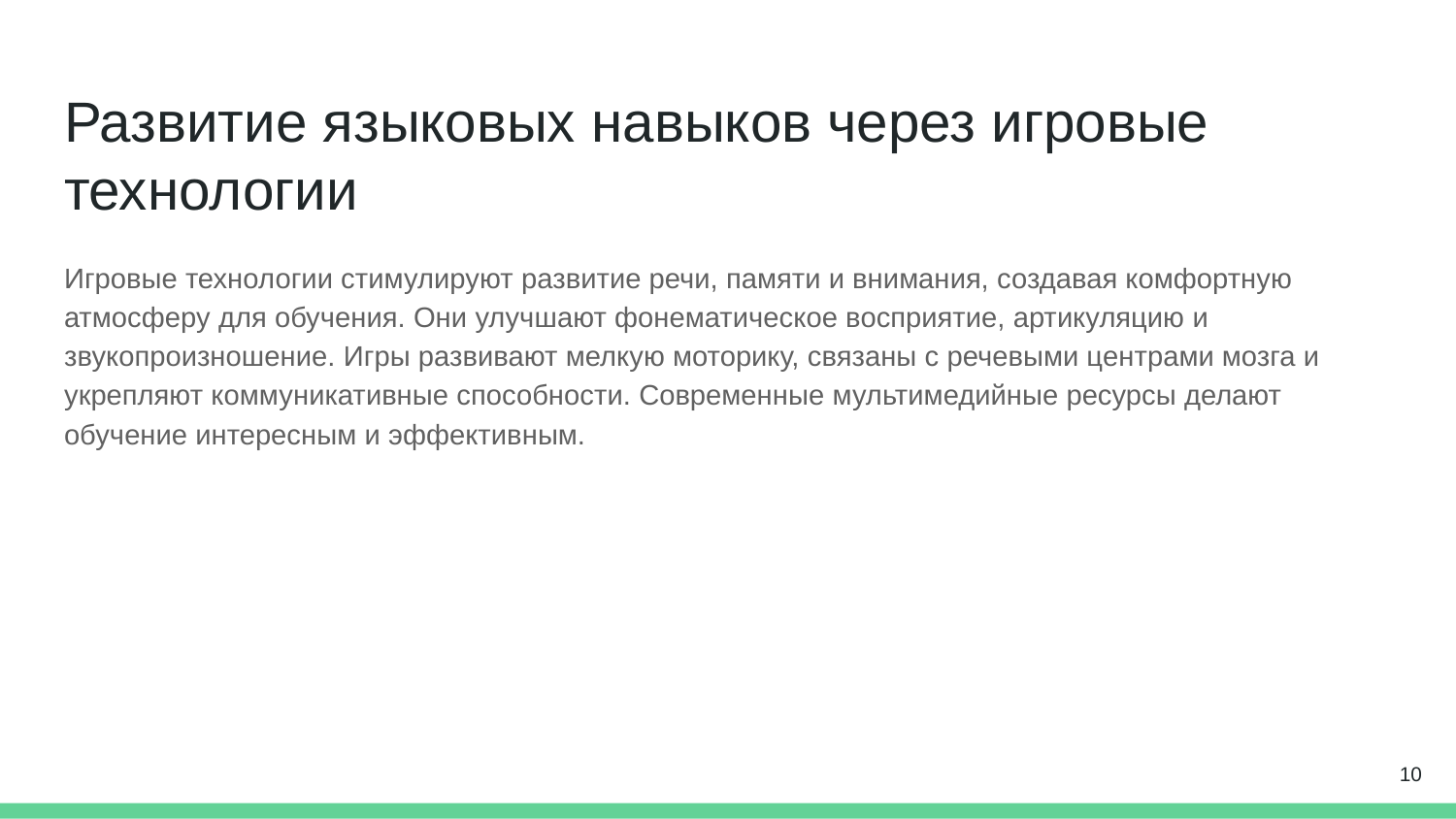

# Развитие языковых навыков через игровые технологии
Игровые технологии стимулируют развитие речи, памяти и внимания, создавая комфортную атмосферу для обучения. Они улучшают фонематическое восприятие, артикуляцию и звукопроизношение. Игры развивают мелкую моторику, связаны с речевыми центрами мозга и укрепляют коммуникативные способности. Современные мультимедийные ресурсы делают обучение интересным и эффективным.
10